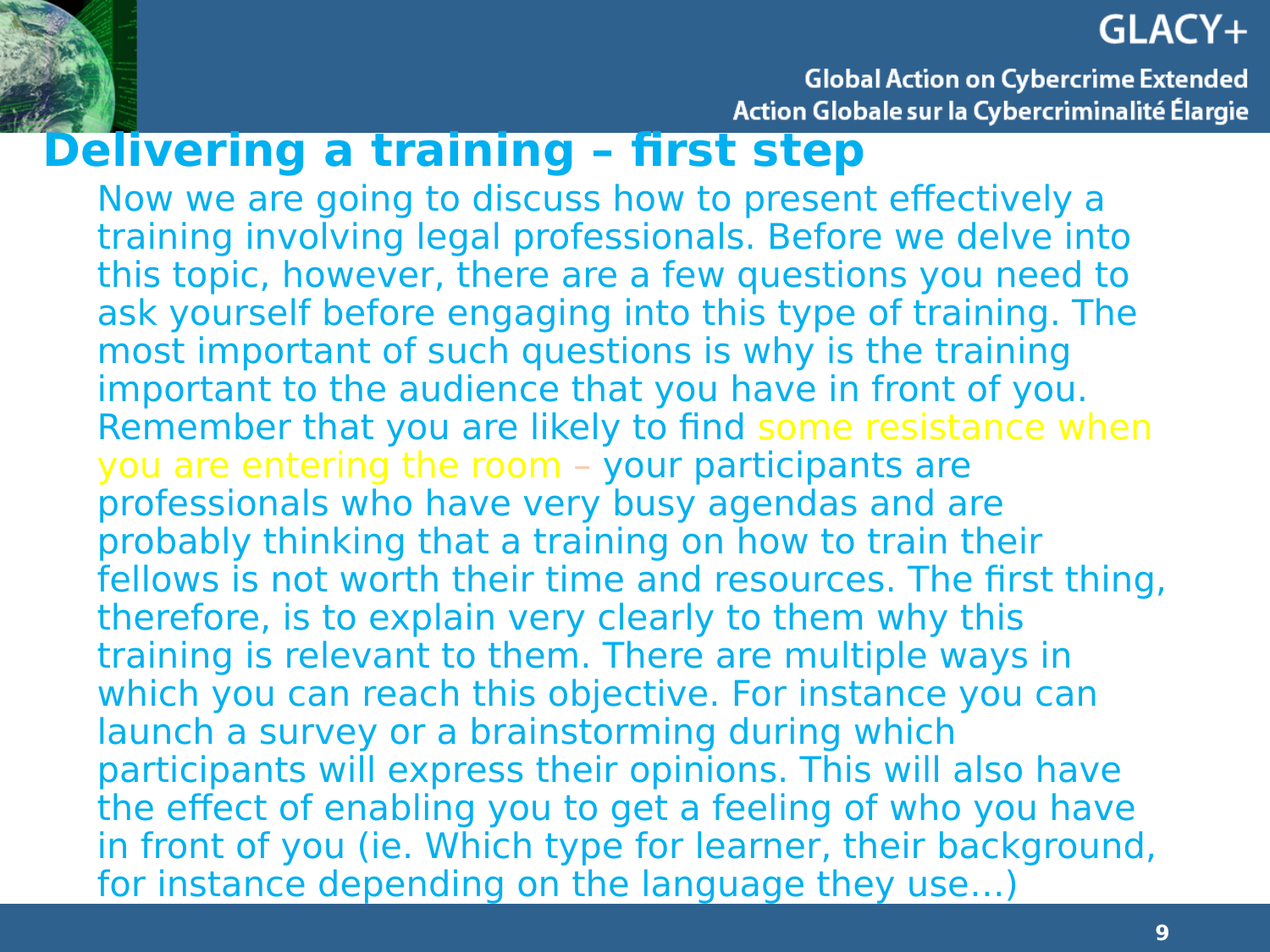

# Delivering a training – first step
Now we are going to discuss how to present effectively a training involving legal professionals. Before we delve into this topic, however, there are a few questions you need to ask yourself before engaging into this type of training. The most important of such questions is why is the training important to the audience that you have in front of you. Remember that you are likely to find some resistance when you are entering the room – your participants are professionals who have very busy agendas and are probably thinking that a training on how to train their fellows is not worth their time and resources. The first thing, therefore, is to explain very clearly to them why this training is relevant to them. There are multiple ways in which you can reach this objective. For instance you can launch a survey or a brainstorming during which participants will express their opinions. This will also have the effect of enabling you to get a feeling of who you have in front of you (ie. Which type for learner, their background, for instance depending on the language they use…)

9